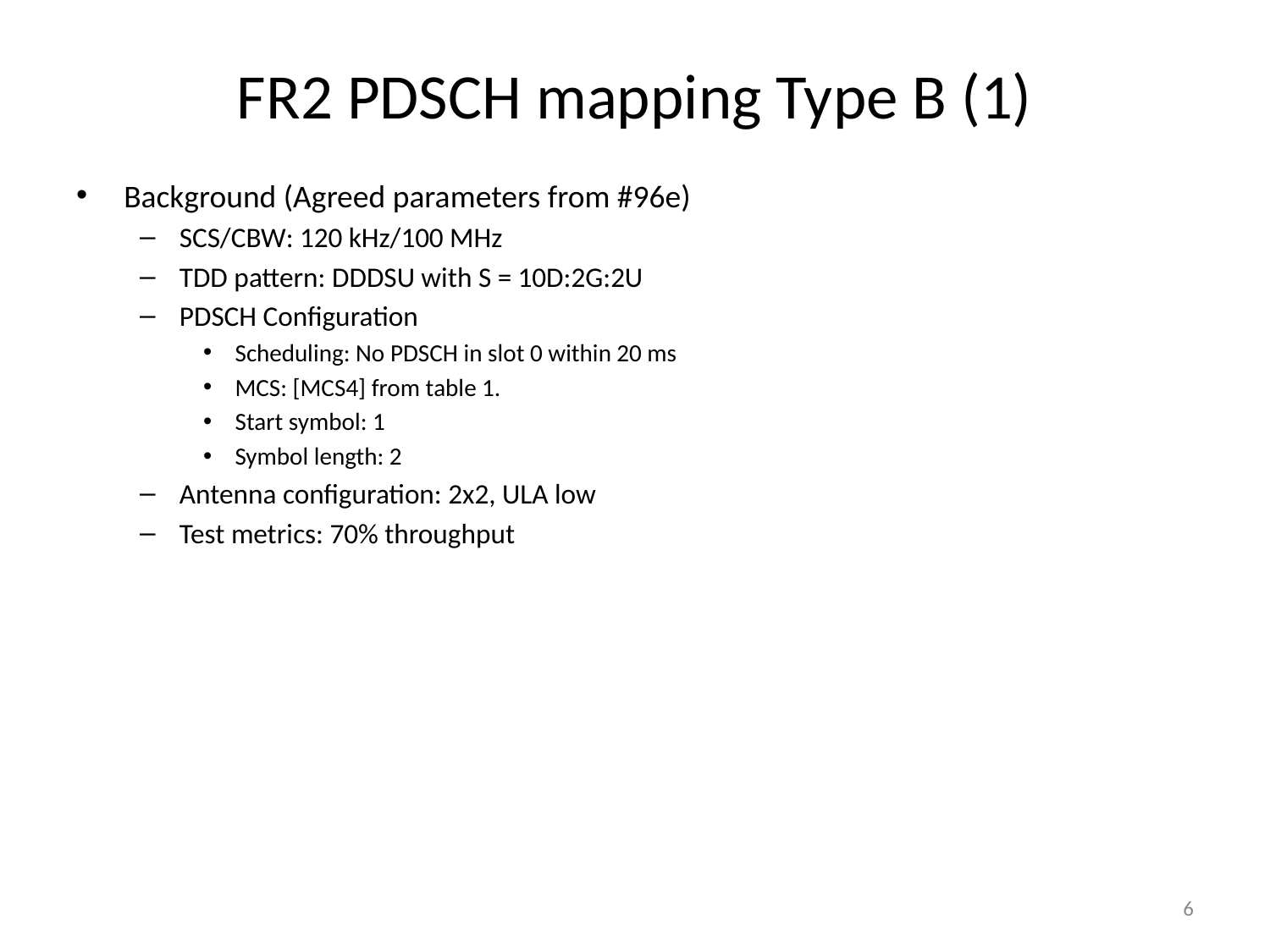

# FR2 PDSCH mapping Type B (1)
Background (Agreed parameters from #96e)
SCS/CBW: 120 kHz/100 MHz
TDD pattern: DDDSU with S = 10D:2G:2U
PDSCH Configuration
Scheduling: No PDSCH in slot 0 within 20 ms
MCS: [MCS4] from table 1.
Start symbol: 1
Symbol length: 2
Antenna configuration: 2x2, ULA low
Test metrics: 70% throughput

6